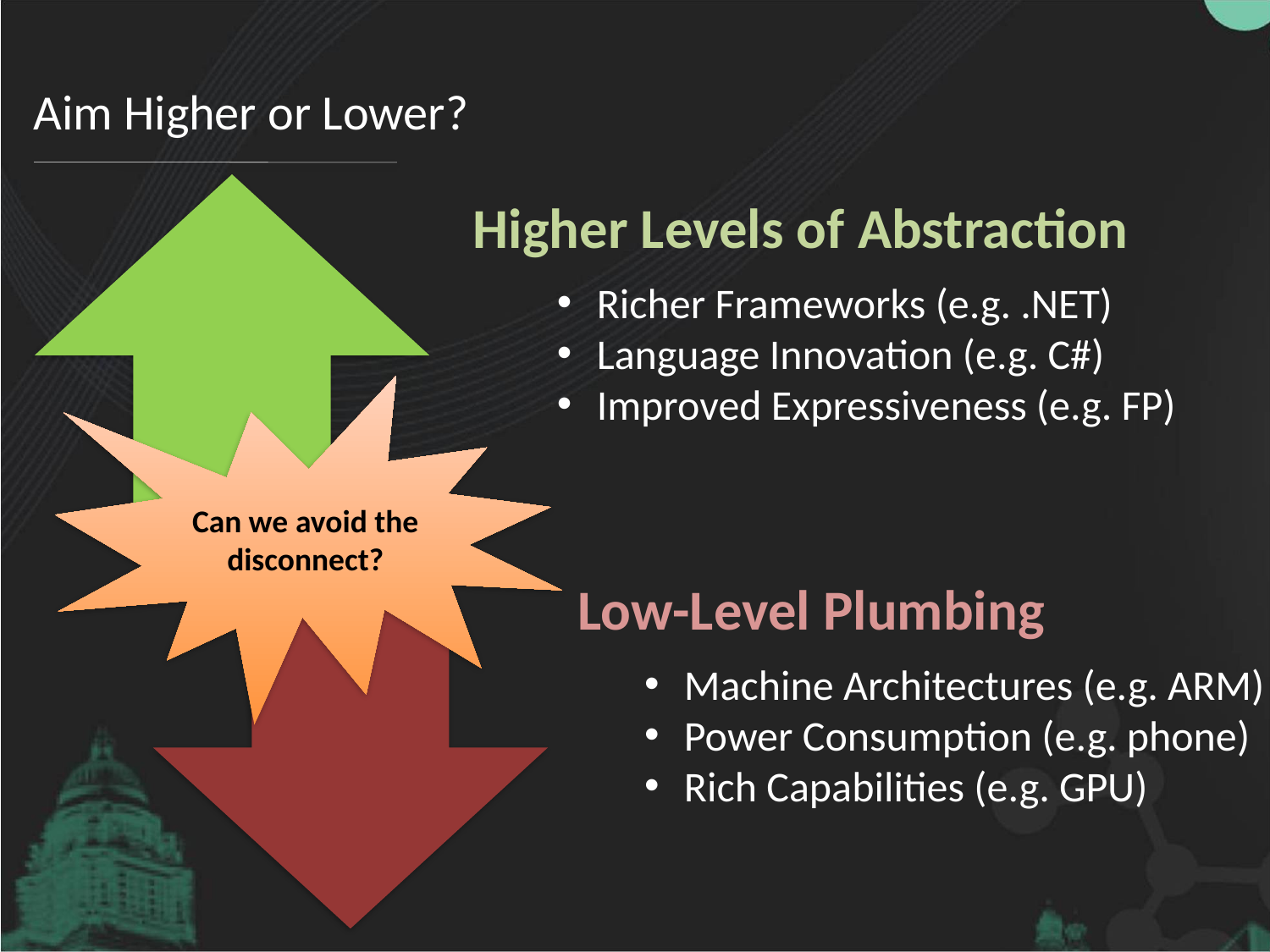

# Aim Higher or Lower?

Higher Levels of Abstraction
Richer Frameworks (e.g. .NET)
Language Innovation (e.g. C#)
Improved Expressiveness (e.g. FP)
Can we avoid the disconnect?
Low-Level Plumbing
Machine Architectures (e.g. ARM)
Power Consumption (e.g. phone)
Rich Capabilities (e.g. GPU)